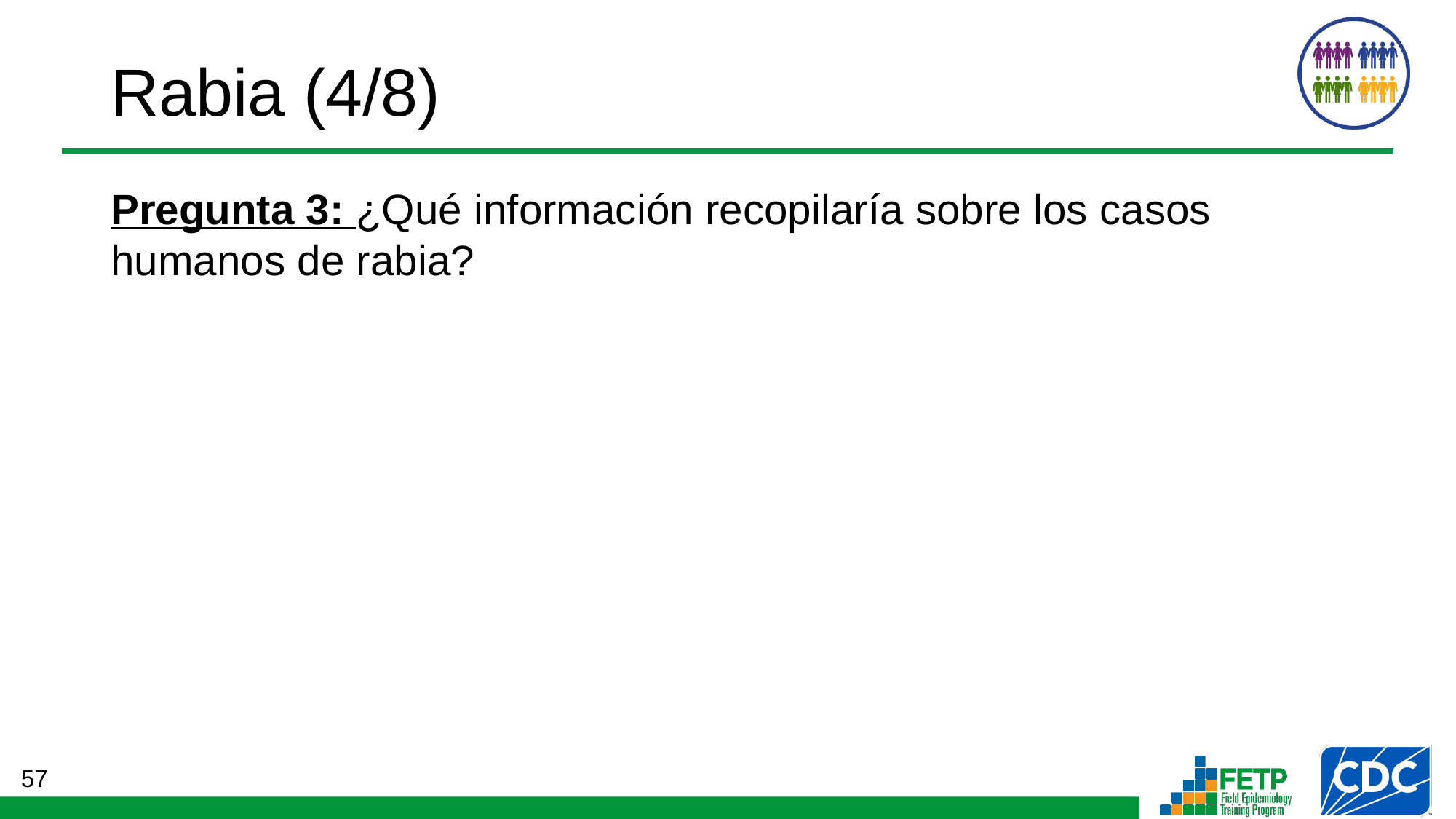

# Rabia (4/8)
Pregunta 3: ¿Qué información recopilaría sobre los casos humanos de rabia?